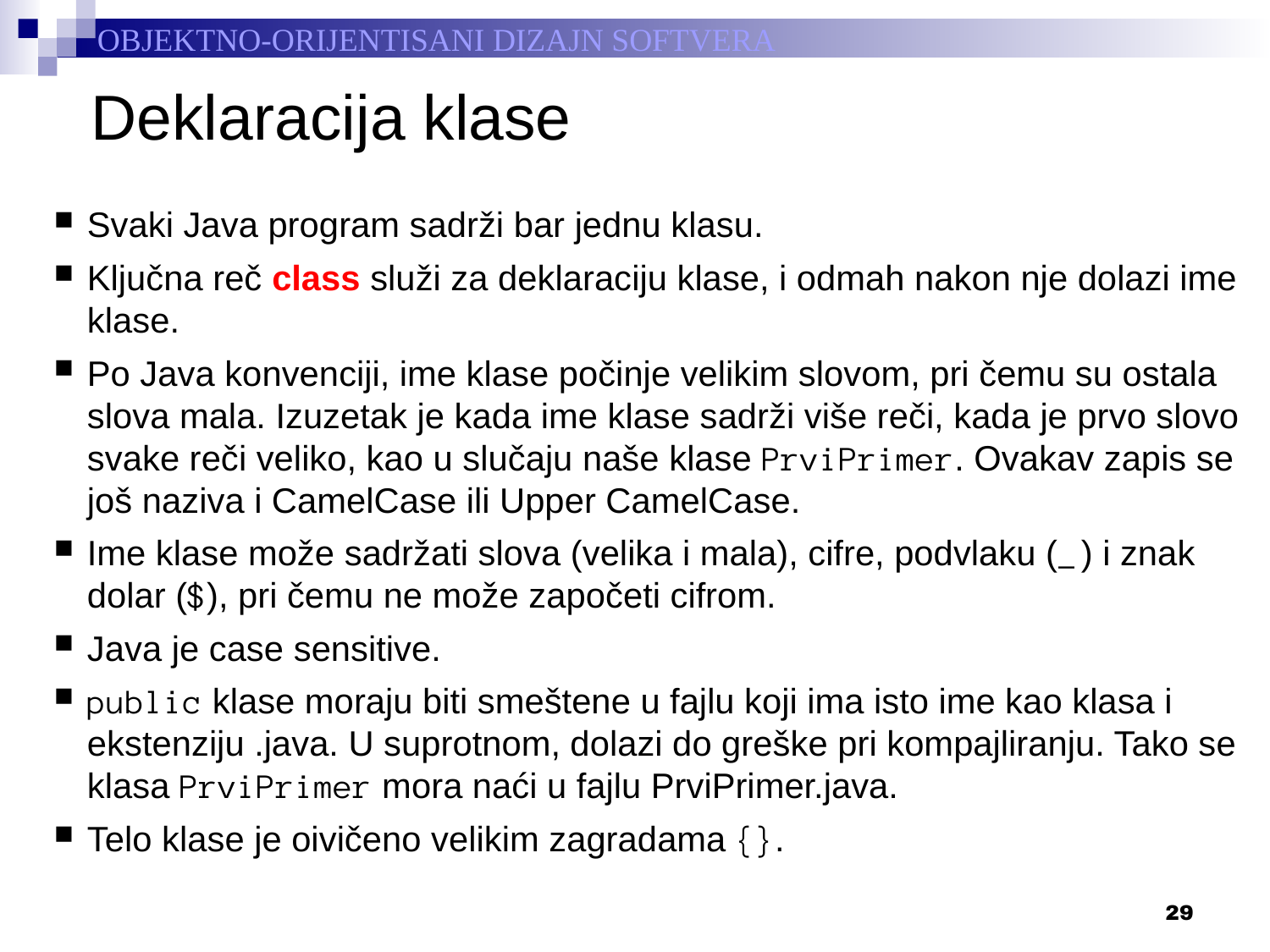

# Deklaracija klase
Svaki Java program sadrži bar jednu klasu.
Ključna reč class služi za deklaraciju klase, i odmah nakon nje dolazi ime klase.
Po Java konvenciji, ime klase počinje velikim slovom, pri čemu su ostala slova mala. Izuzetak je kada ime klase sadrži više reči, kada je prvo slovo svake reči veliko, kao u slučaju naše klase PrviPrimer. Ovakav zapis se još naziva i CamelCase ili Upper CamelCase.
Ime klase može sadržati slova (velika i mala), cifre, podvlaku (_) i znak dolar ($), pri čemu ne može započeti cifrom.
Java je case sensitive.
public klase moraju biti smeštene u fajlu koji ima isto ime kao klasa i ekstenziju .java. U suprotnom, dolazi do greške pri kompajliranju. Tako se klasa PrviPrimer mora naći u fajlu PrviPrimer.java.
Telo klase je oivičeno velikim zagradama {}.
29